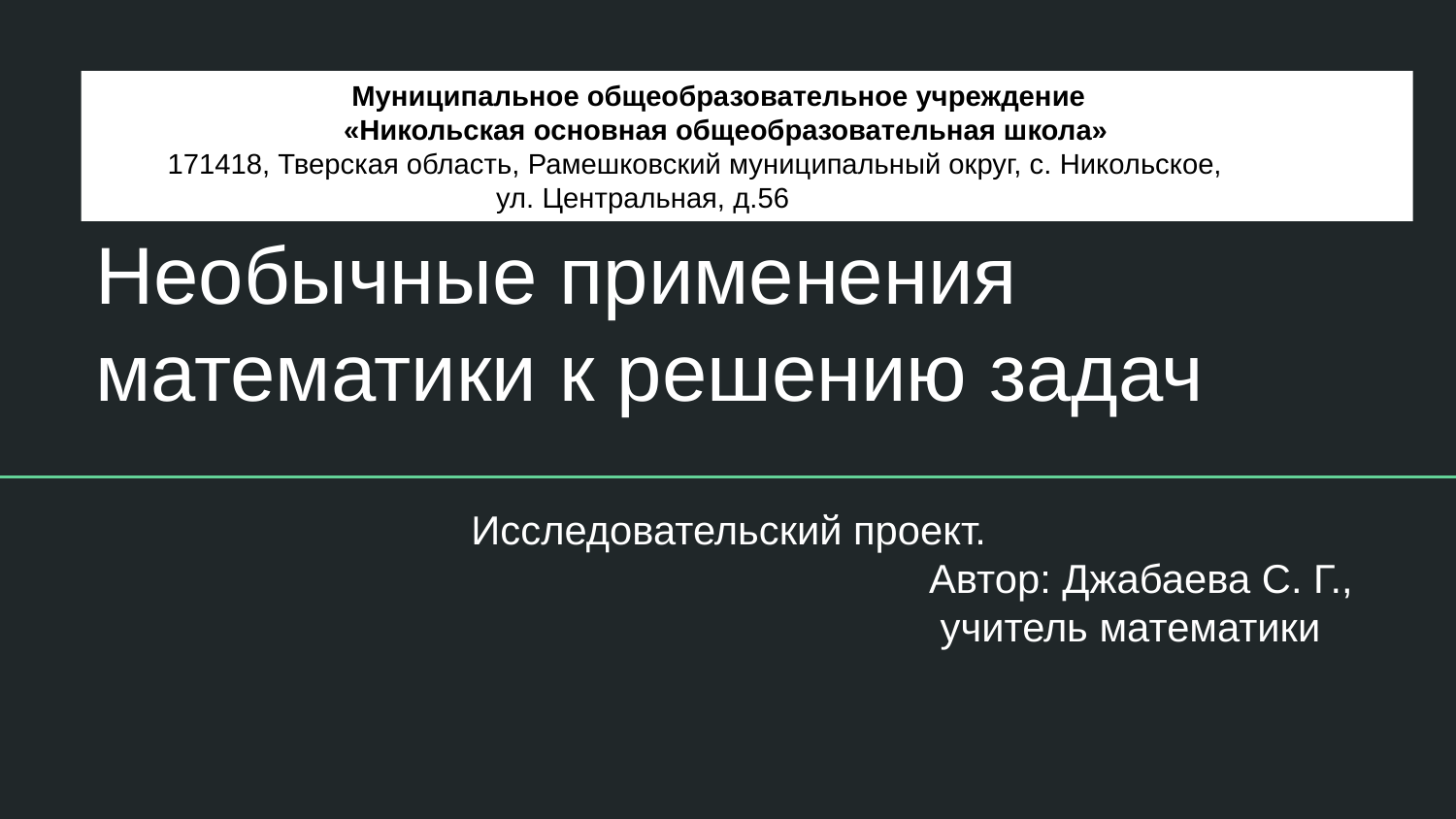

Муниципальное общеобразовательное учреждение
                               «Никольская основная общеобразовательная школа»
         171418, Тверская область, Рамешковский муниципальный округ, с. Никольское,
                                                  ул. Центральная, д.56
# Необычные применения математики к решению задач
                                Исследовательский проект.
                                                                         Автор: Джабаева С. Г.,
                                                                          учитель математики